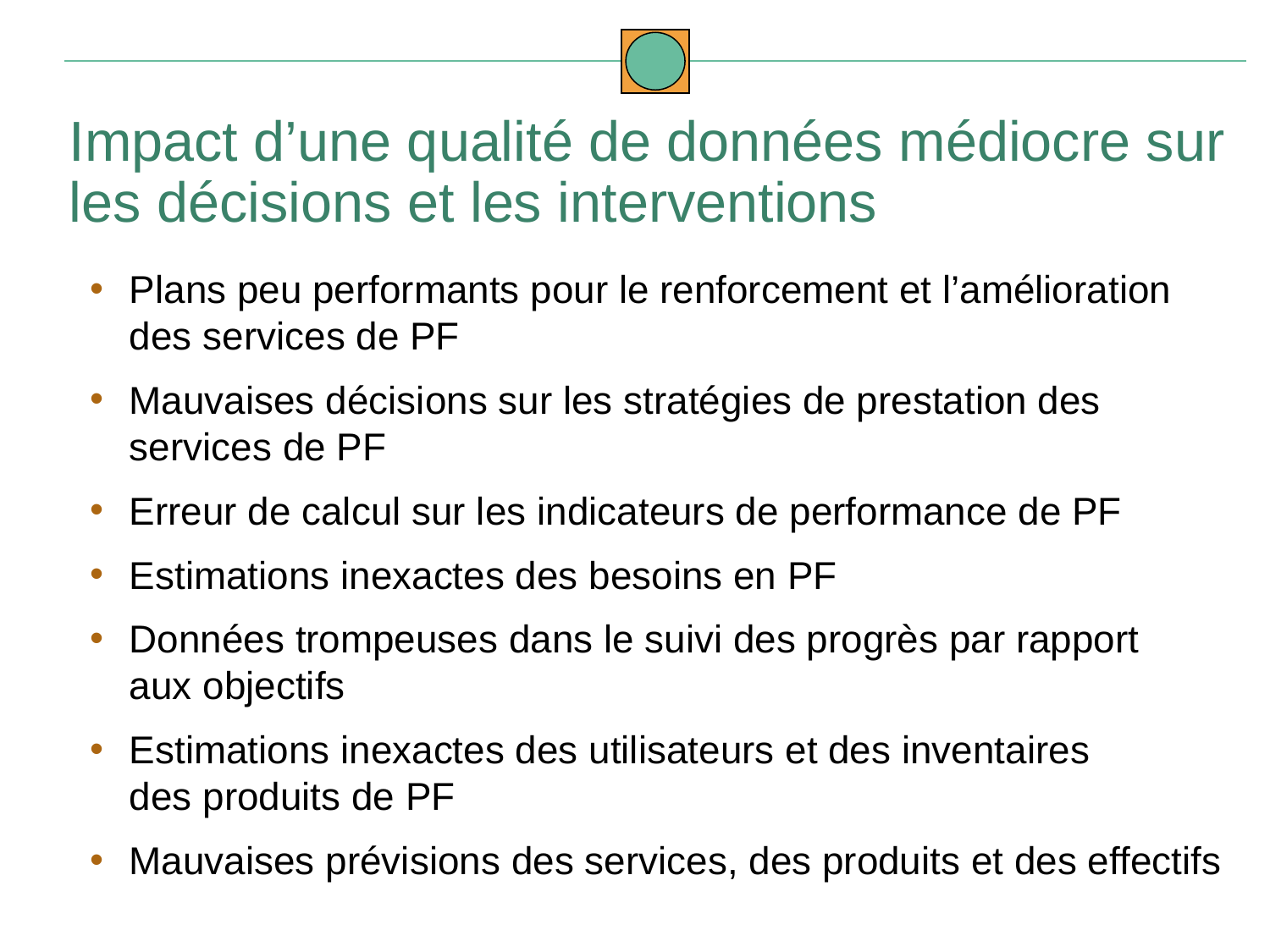

Impact d’une qualité de données médiocre sur les décisions et les interventions
Plans peu performants pour le renforcement et l’amélioration des services de PF
Mauvaises décisions sur les stratégies de prestation des services de PF
Erreur de calcul sur les indicateurs de performance de PF
Estimations inexactes des besoins en PF
Données trompeuses dans le suivi des progrès par rapport
aux objectifs
Estimations inexactes des utilisateurs et des inventaires
des produits de PF
Mauvaises prévisions des services, des produits et des effectifs